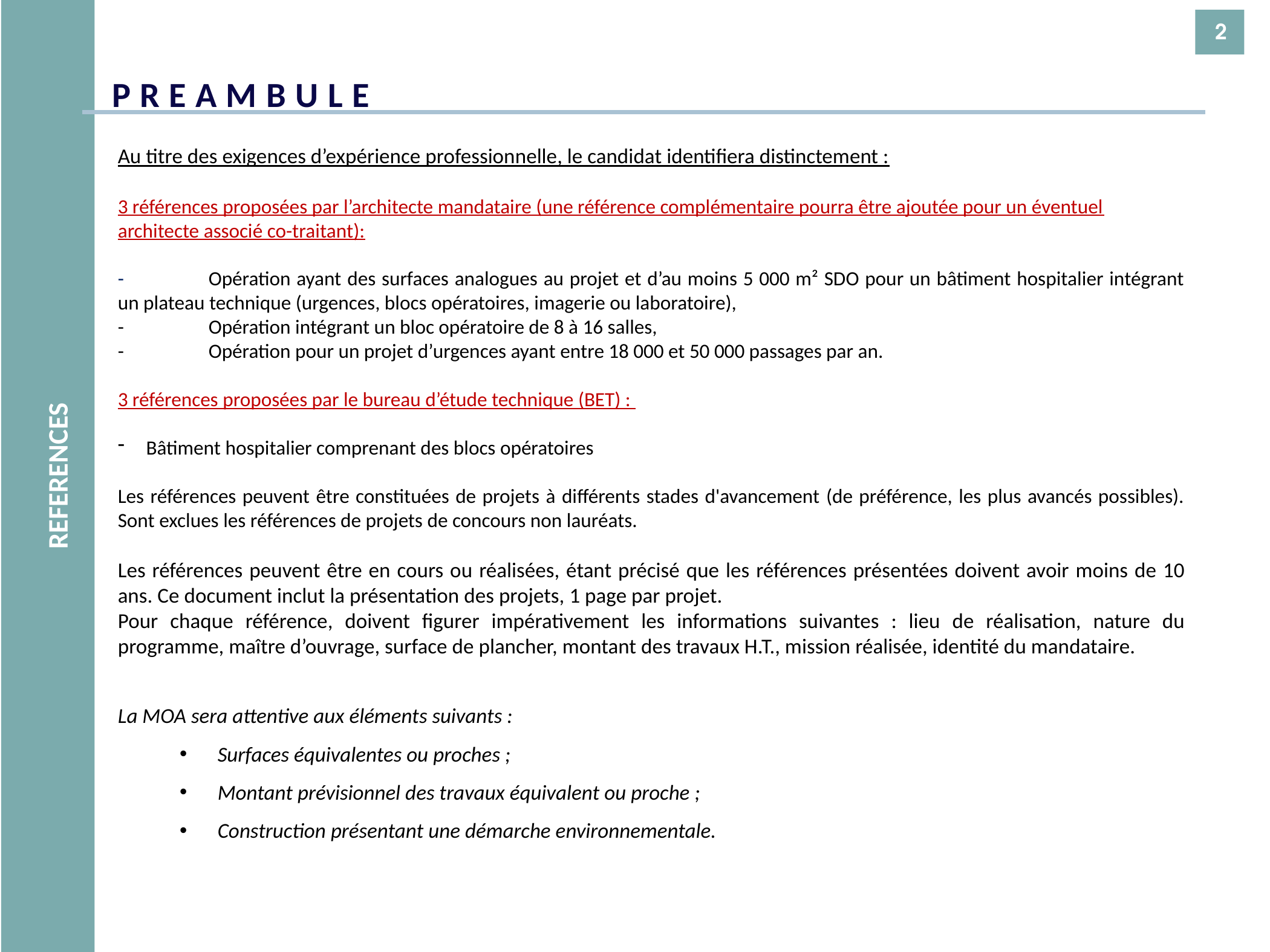

PREAMBULE
2

Au titre des exigences d’expérience professionnelle, le candidat identifiera distinctement :

3 références proposées par l’architecte mandataire (une référence complémentaire pourra être ajoutée pour un éventuel architecte associé co-traitant):

-	Opération ayant des surfaces analogues au projet et d’au moins 5 000 m² SDO pour un bâtiment hospitalier intégrant un plateau technique (urgences, blocs opératoires, imagerie ou laboratoire),
-	Opération intégrant un bloc opératoire de 8 à 16 salles,
-	Opération pour un projet d’urgences ayant entre 18 000 et 50 000 passages par an.

3 références proposées par le bureau d’étude technique (BET) :

Bâtiment hospitalier comprenant des blocs opératoires

Les références peuvent être constituées de projets à différents stades d'avancement (de préférence, les plus avancés possibles). Sont exclues les références de projets de concours non lauréats.

Les références peuvent être en cours ou réalisées, étant précisé que les références présentées doivent avoir moins de 10 ans. Ce document inclut la présentation des projets, 1 page par projet.
Pour chaque référence, doivent figurer impérativement les informations suivantes : lieu de réalisation, nature du programme, maître d’ouvrage, surface de plancher, montant des travaux H.T., mission réalisée, identité du mandataire.

La MOA sera attentive aux éléments suivants :
Surfaces équivalentes ou proches ;
Montant prévisionnel des travaux équivalent ou proche ;
Construction présentant une démarche environnementale.

REFERENCES